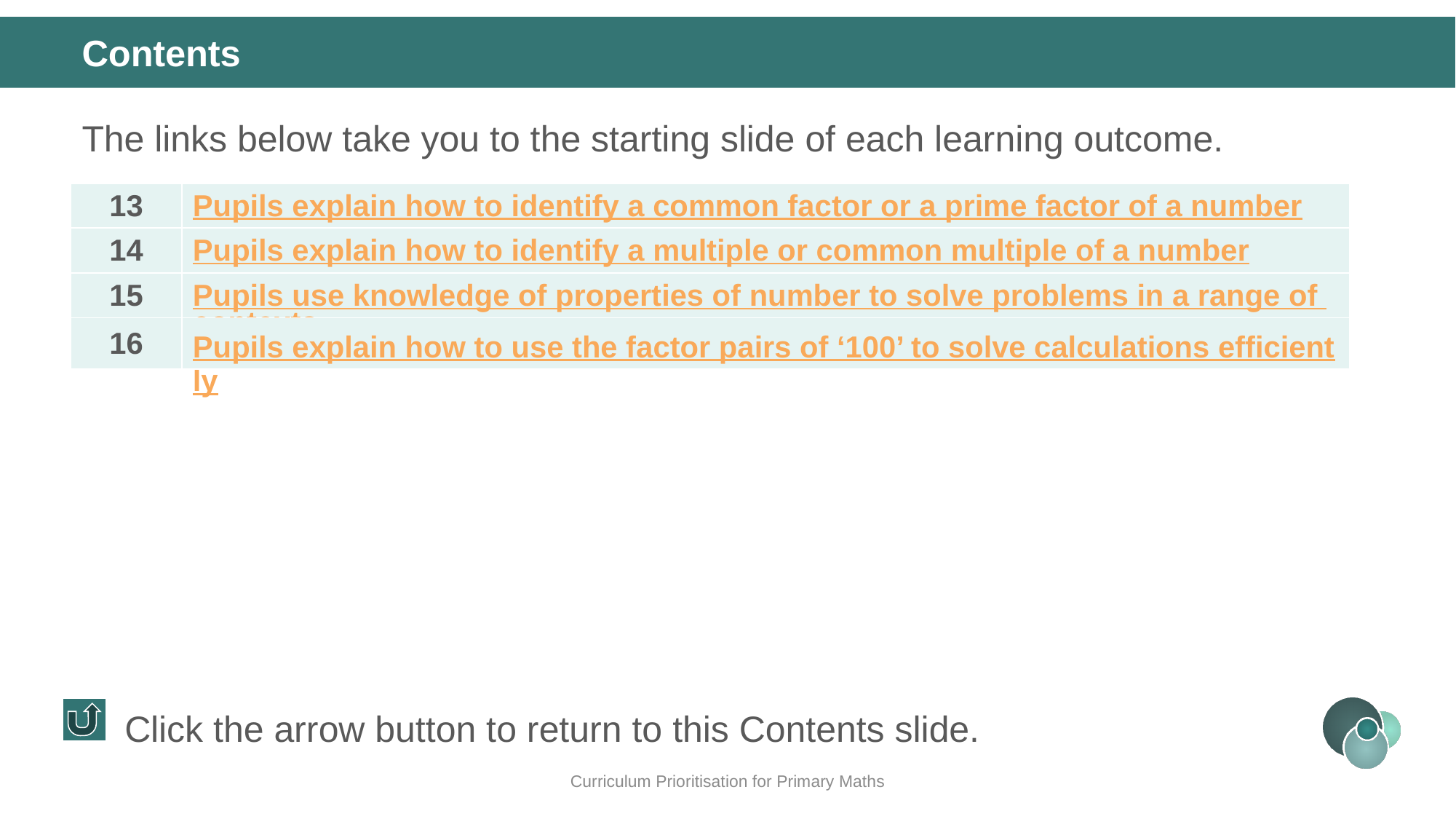

Contents
The links below take you to the starting slide of each learning outcome.
| 13 | Pupils explain how to identify a common factor or a prime factor of a number |
| --- | --- |
| 14 | Pupils explain how to identify a multiple or common multiple of a number |
| 15 | Pupils use knowledge of properties of number to solve problems in a range of contexts |
| 16 | Pupils explain how to use the factor pairs of ‘100’ to solve calculations efficiently |

Click the arrow button to return to this Contents slide.
Curriculum Prioritisation for Primary Maths